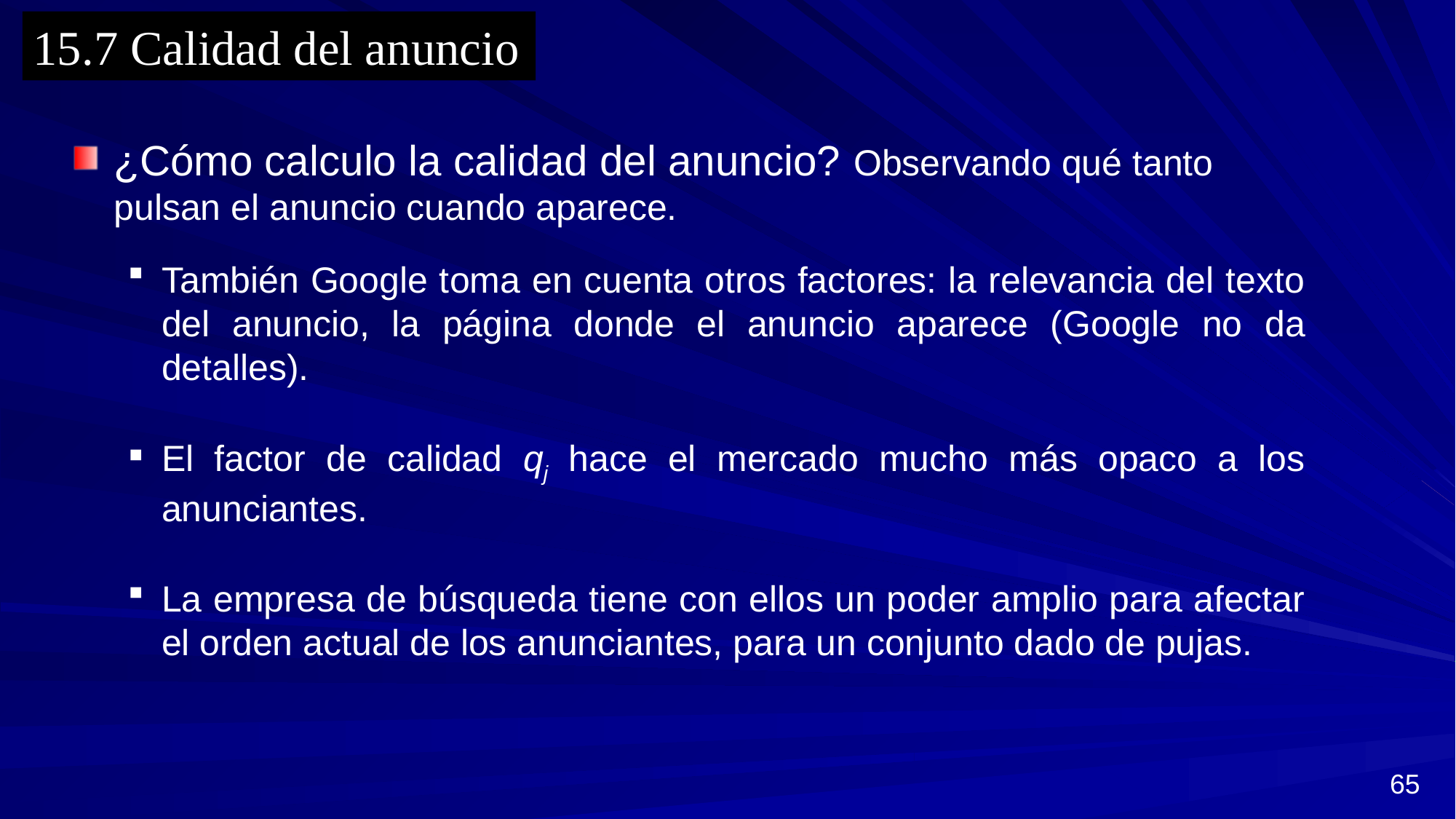

15.7 Calidad del anuncio
¿Cómo calculo la calidad del anuncio? Observando qué tanto pulsan el anuncio cuando aparece.

También Google toma en cuenta otros factores: la relevancia del texto del anuncio, la página donde el anuncio aparece (Google no da detalles).

El factor de calidad qj hace el mercado mucho más opaco a los anunciantes.

La empresa de búsqueda tiene con ellos un poder amplio para afectar el orden actual de los anunciantes, para un conjunto dado de pujas.
65